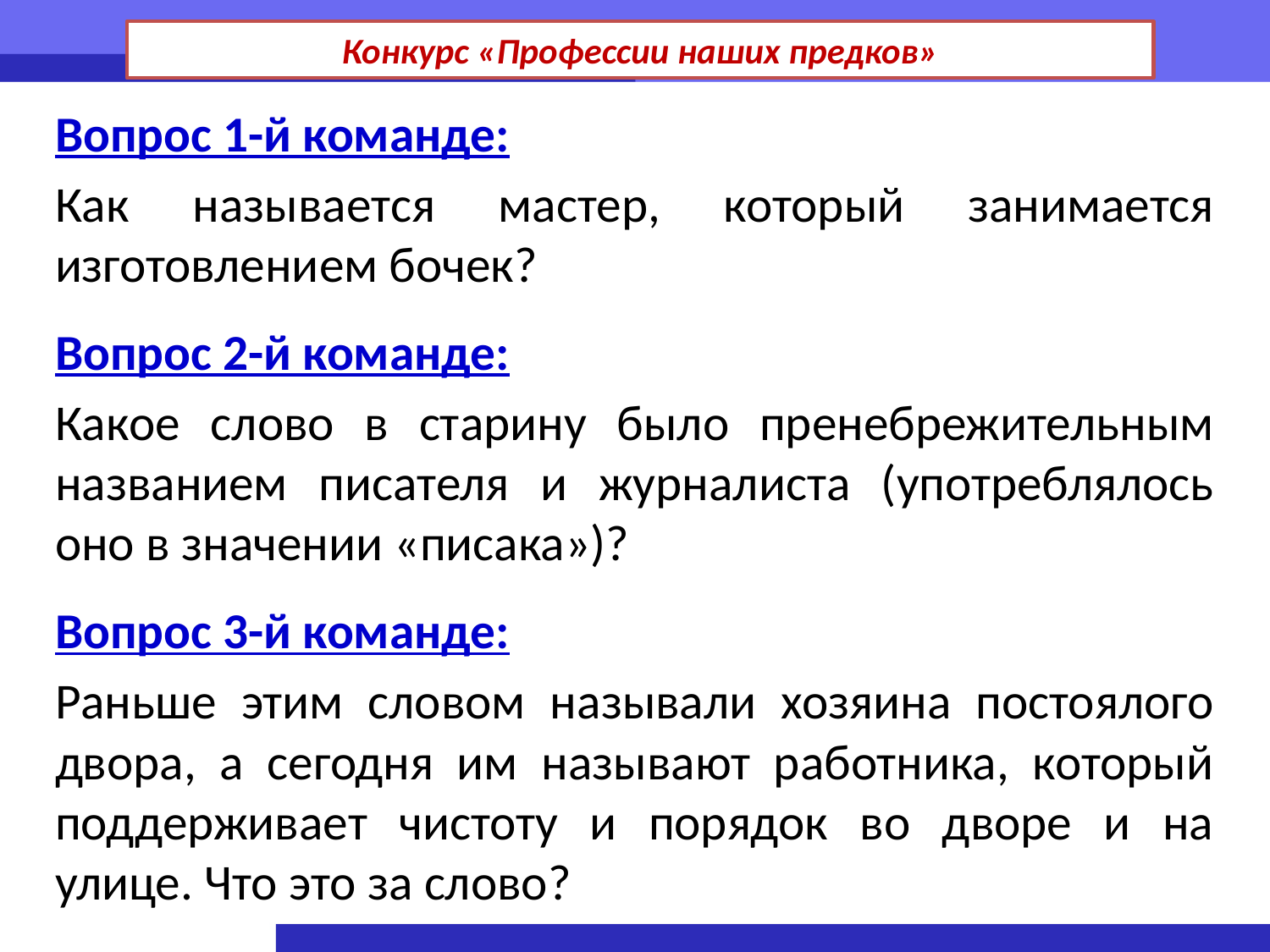

# Конкурс «Профессии наших предков»
Вопрос 1-й команде:
Как называется мастер, который занимается изготовлением бочек?

Вопрос 2-й команде:
Какое слово в старину было пренебрежительным названием писателя и журналиста (употреблялось оно в значении «писака»)?

Вопрос 3-й команде:
Раньше этим словом называли хозяина постоялого двора, а сегодня им называют работника, который поддерживает чистоту и порядок во дворе и на улице. Что это за слово?